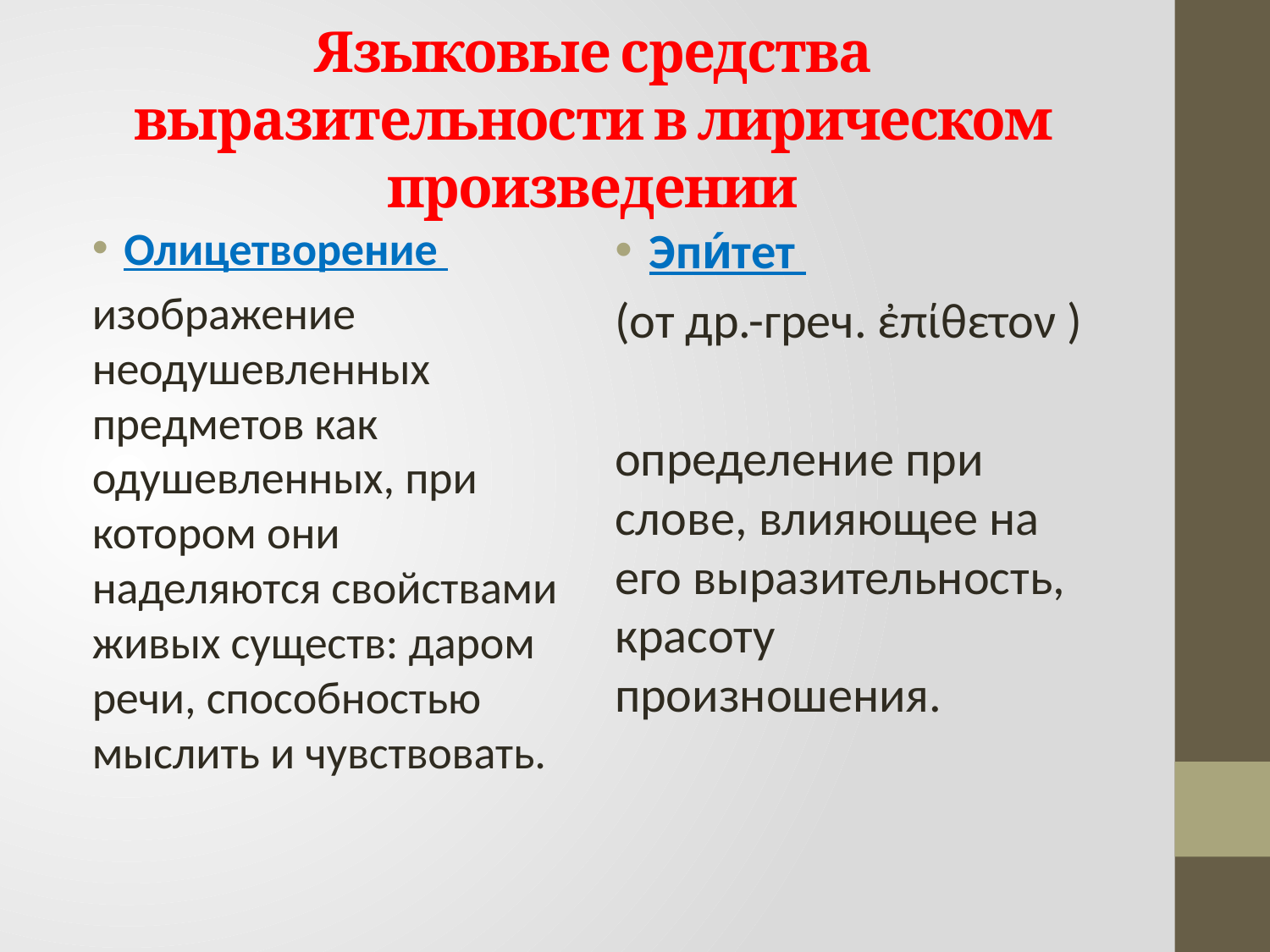

# Языковые средства выразительности в лирическом произведении
Олицетворение
изображение неодушевленных предметов как одушевленных, при котором они наделяются свойствами живых существ: даром речи, способностью мыслить и чувствовать.
Эпи́тет
(от др.-греч. ἐπίθετον )

определение при слове, влияющее на его выразительность, красоту произношения.